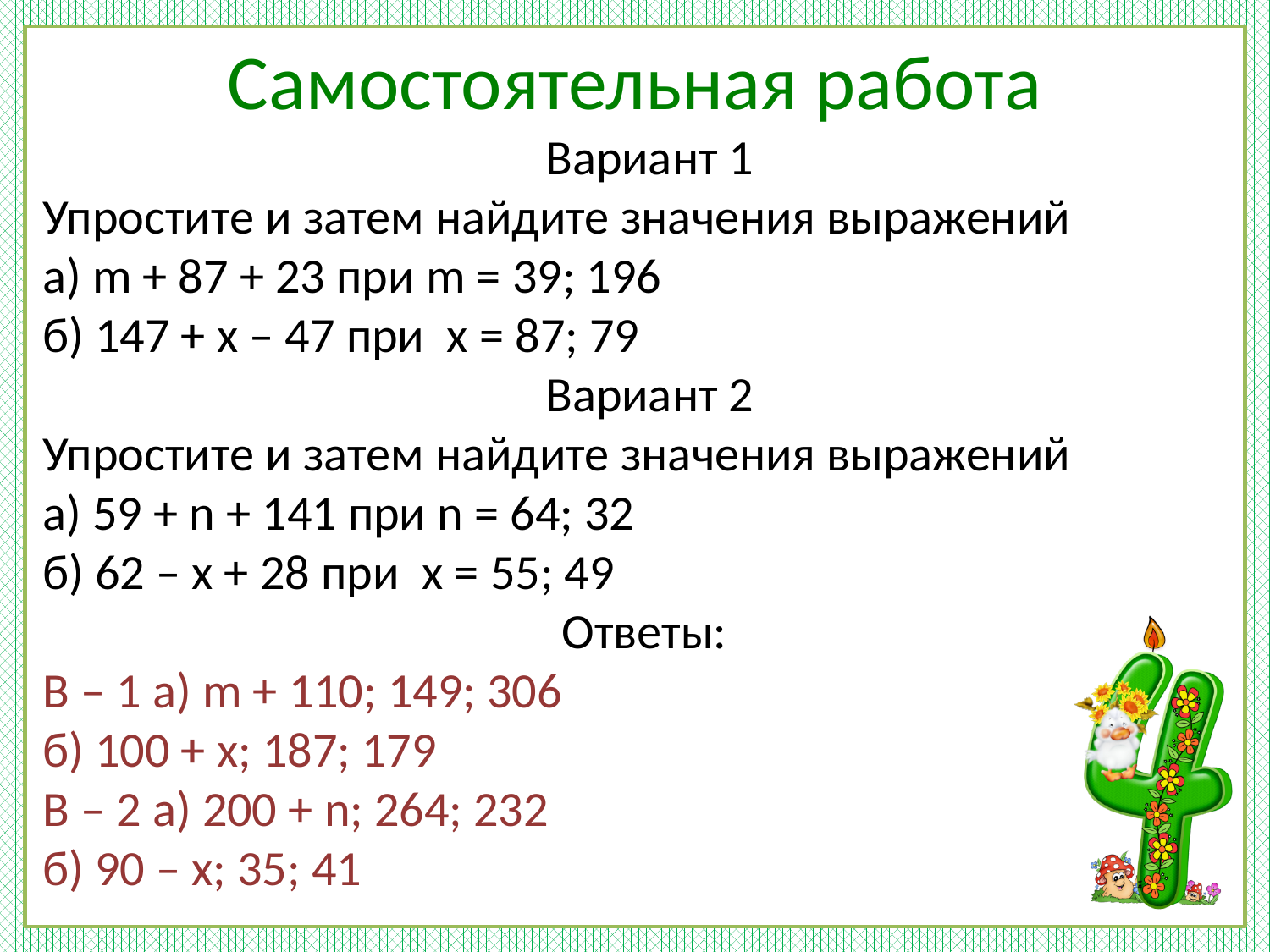

# Самостоятельная работа
Вариант 1
Упростите и затем найдите значения выражений
a) m + 87 + 23 при m = 39; 196
б) 147 + x – 47 при  x = 87; 79
Вариант 2
Упростите и затем найдите значения выражений
a) 59 + n + 141 при n = 64; 32
б) 62 – x + 28 при  x = 55; 49
Ответы:
В – 1 а) m + 110; 149; 306
б) 100 + x; 187; 179
В – 2 а) 200 + n; 264; 232
б) 90 – x; 35; 41